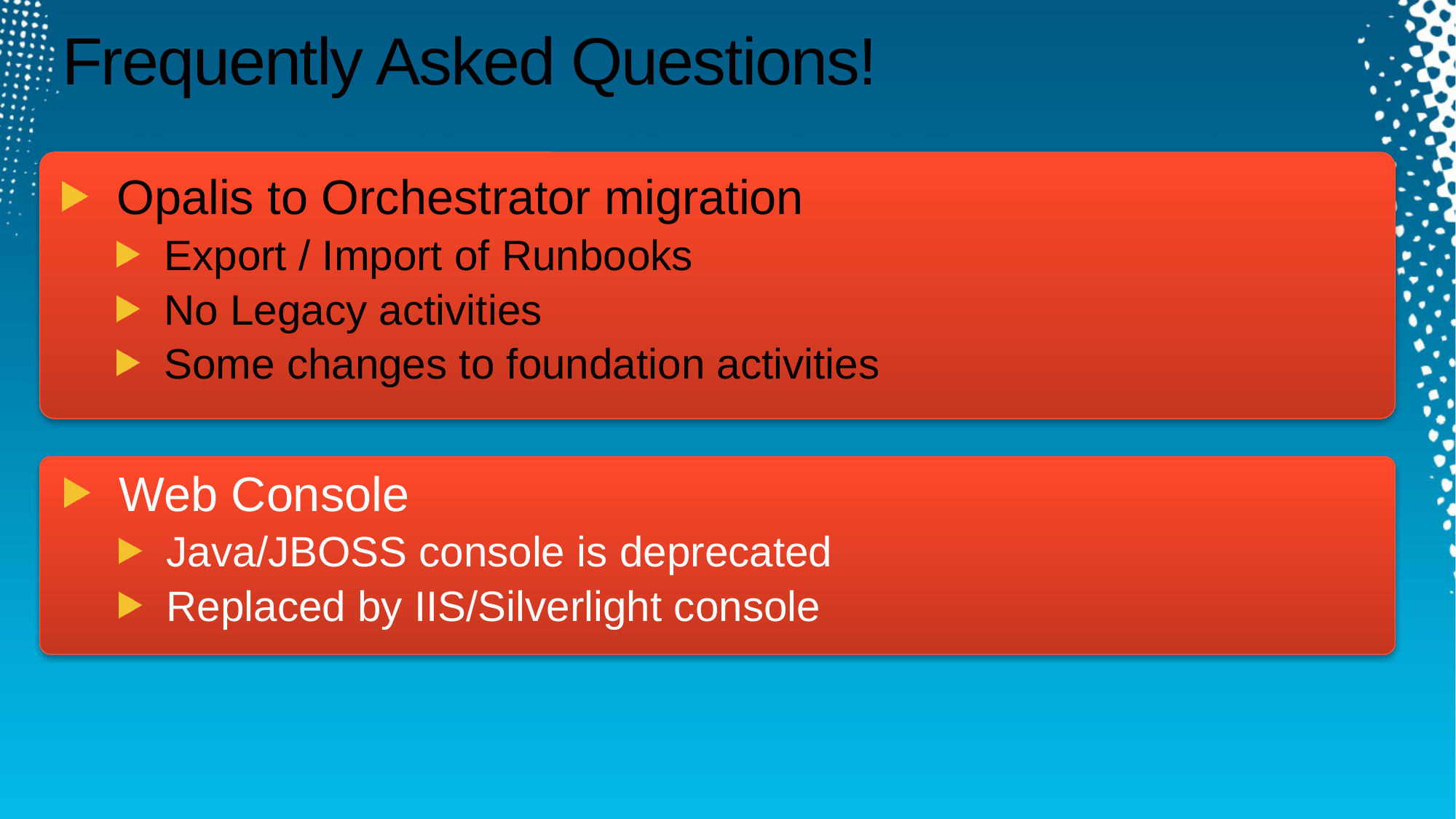

# Frequently Asked Questions!

Opalis to Orchestrator migration
Export / Import of Runbooks
No Legacy activities
Some changes to foundation activities

Web Console
Java/JBOSS console is deprecated
Replaced by IIS/Silverlight console